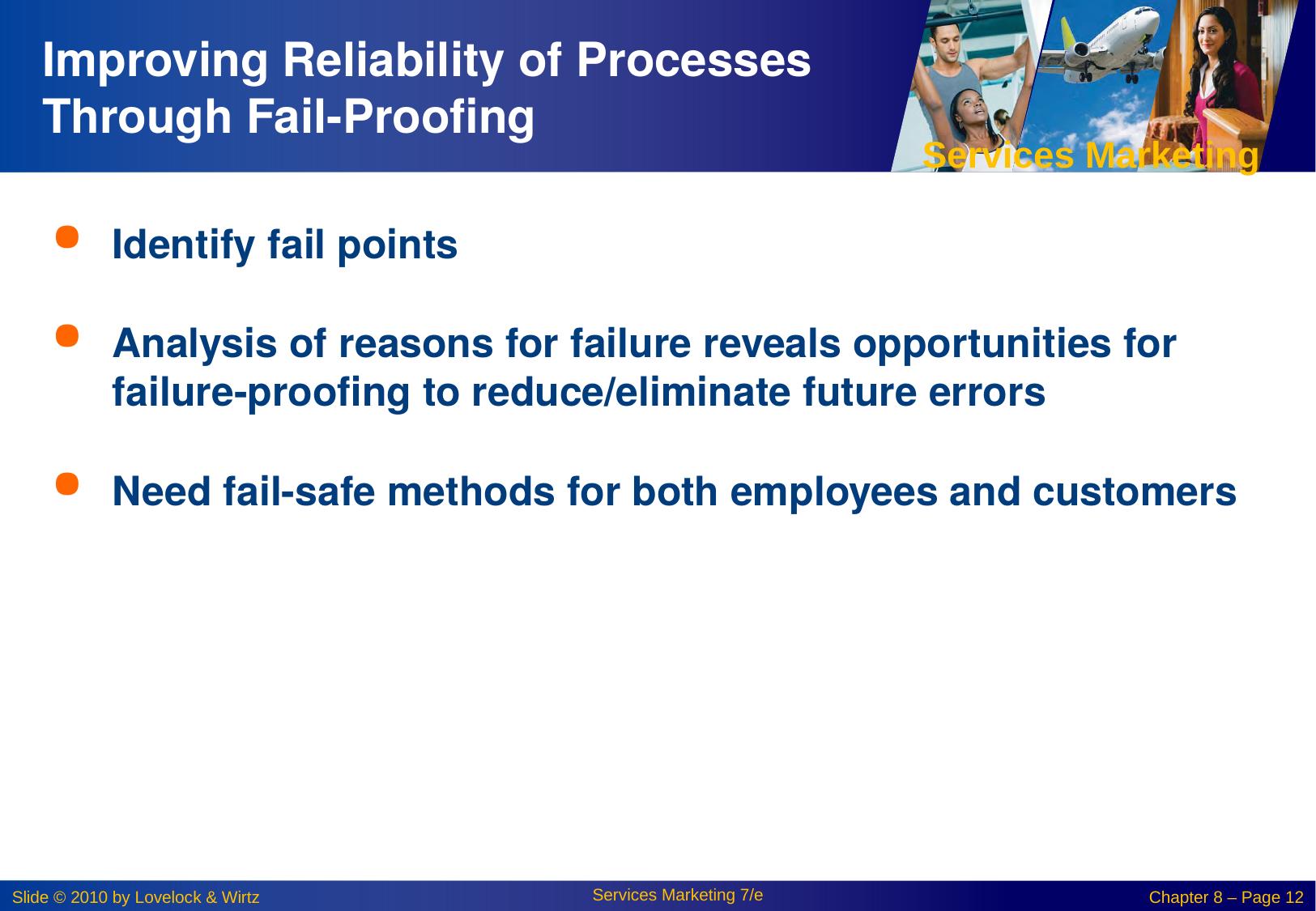

# Improving Reliability of Processes Through Fail-Proofing
Identify fail points
Analysis of reasons for failure reveals opportunities for failure-proofing to reduce/eliminate future errors
Need fail-safe methods for both employees and customers